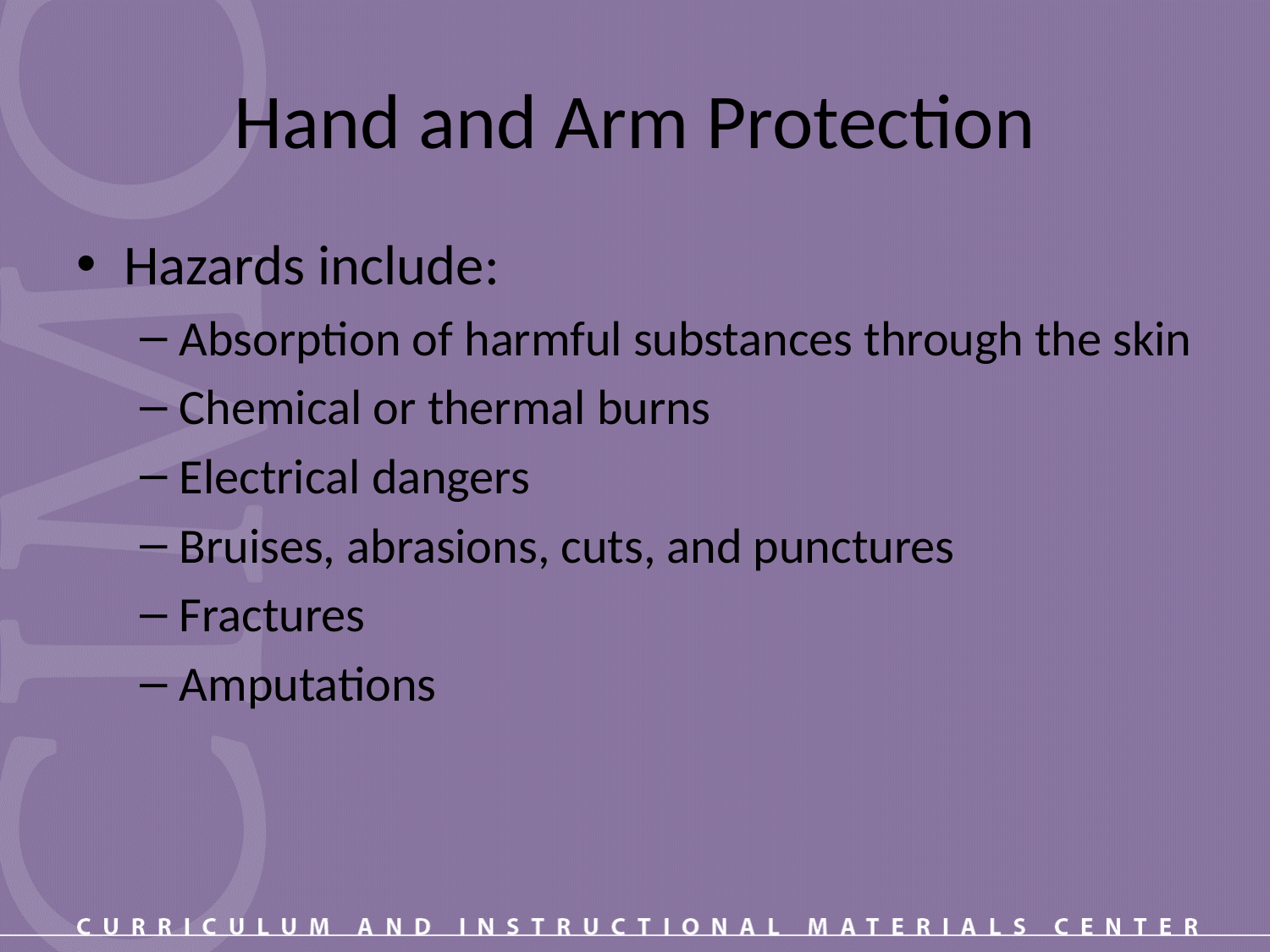

# Hand and Arm Protection
Hazards include:
Absorption of harmful substances through the skin
Chemical or thermal burns
Electrical dangers
Bruises, abrasions, cuts, and punctures
Fractures
Amputations